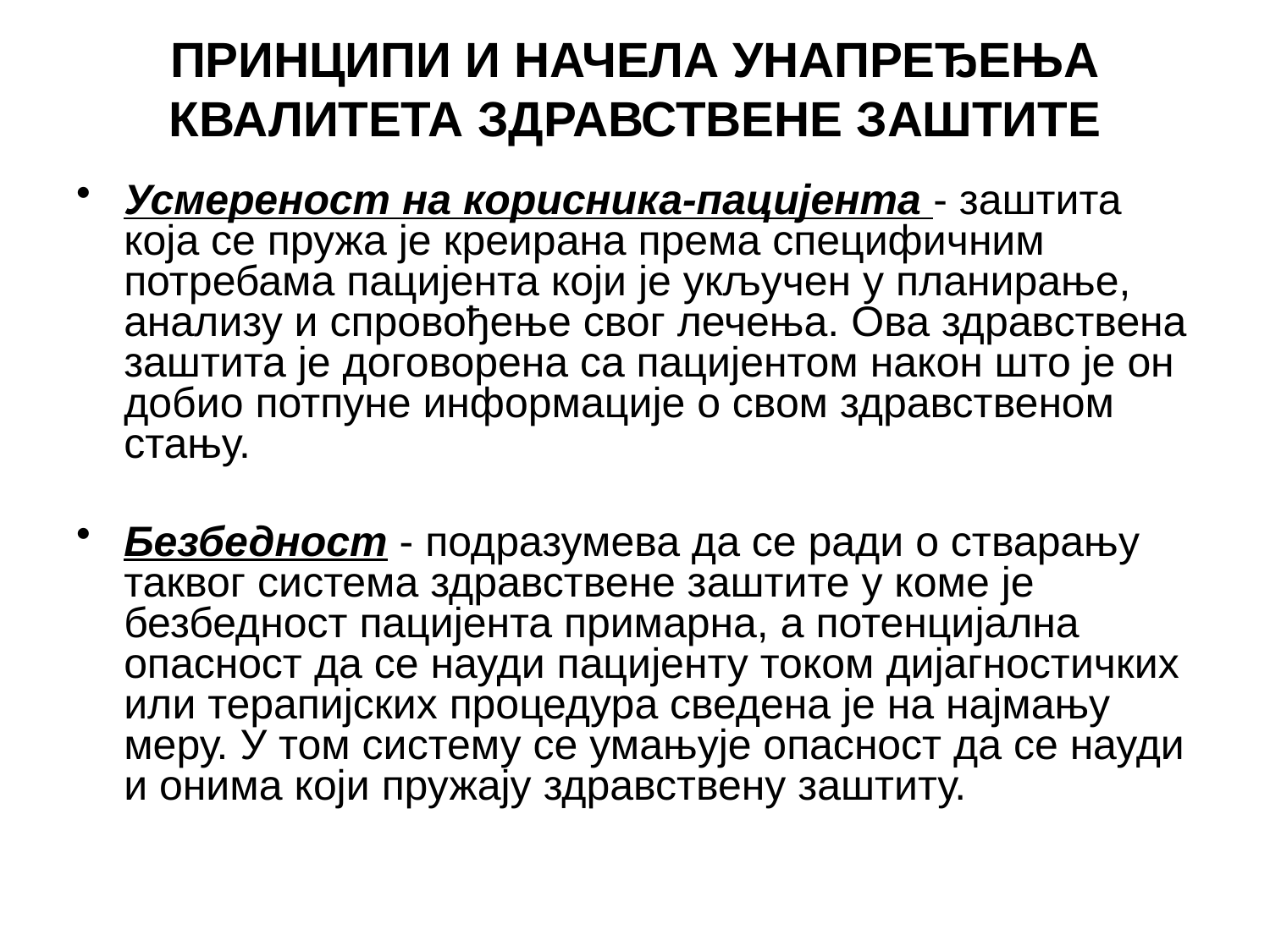

# ПРИНЦИПИ И НАЧЕЛА УНАПРЕЂЕЊА КВАЛИТЕТА ЗДРАВСТВЕНЕ ЗАШТИТЕ
Усмереност на корисника-пацијента - заштита која се пружа је креирана према специфичним потребама пацијента који је укључен у планирање, анализу и спровођење свог лечења. Ова здравствена заштита је договорена са пацијентом након што је он добио потпуне информације о свом здравственом стању.

Безбедност - подразумева да се ради о стварању таквог система здравствене заштите у коме је безбедност пацијента примарна, а потенцијална опасност да се науди пацијенту током дијагностичких или терапијских процедура сведена је на најмању меру. У том систему се умањује опасност да се науди и онима који пружају здравствену заштиту.